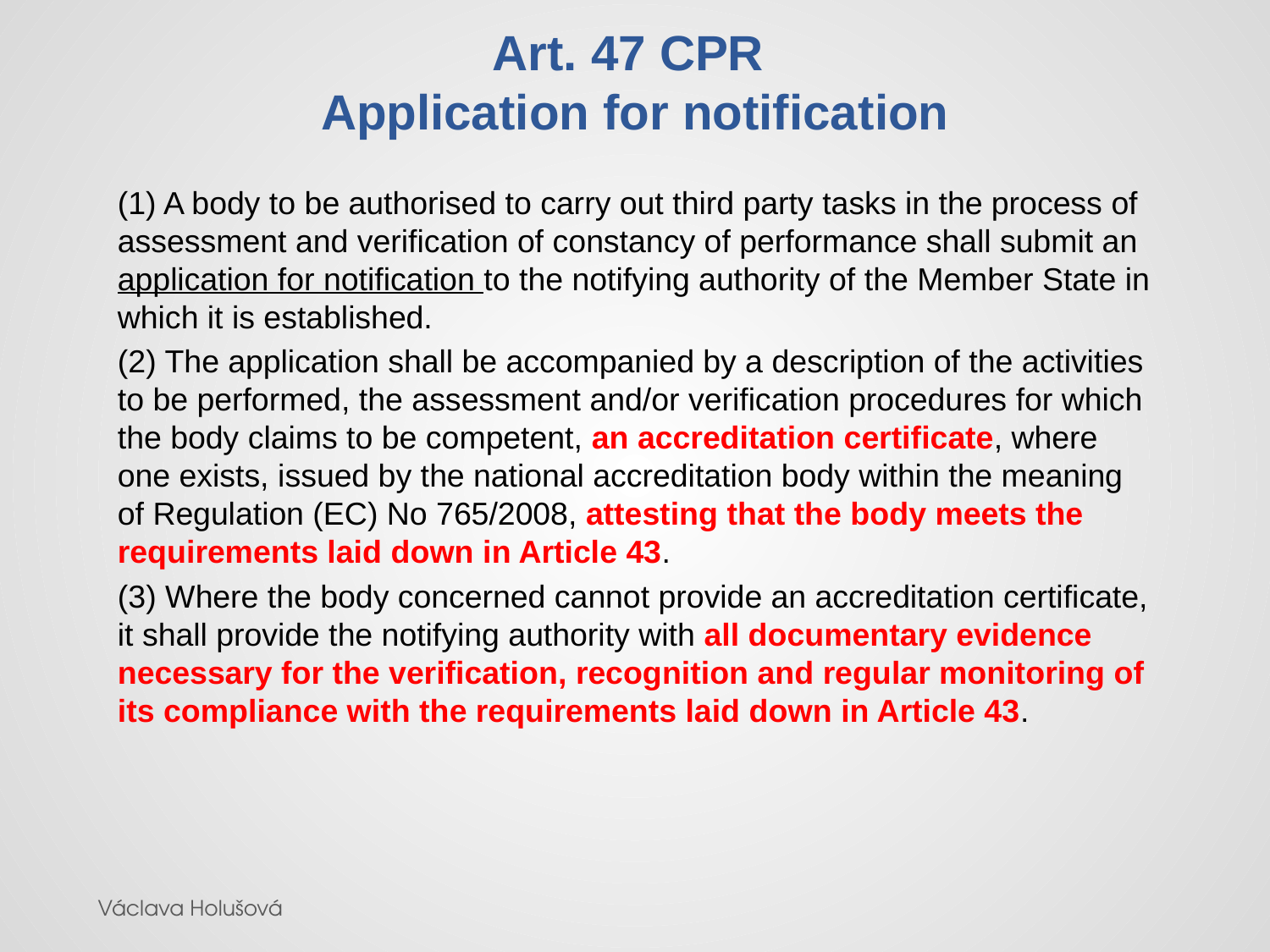

# Art. 47 CPR Application for notification
(1) A body to be authorised to carry out third party tasks in the process of assessment and verification of constancy of performance shall submit an application for notification to the notifying authority of the Member State in which it is established.
(2) The application shall be accompanied by a description of the activities to be performed, the assessment and/or verification procedures for which the body claims to be competent, an accreditation certificate, where one exists, issued by the national accreditation body within the meaning of Regulation (EC) No 765/2008, attesting that the body meets the requirements laid down in Article 43.
(3) Where the body concerned cannot provide an accreditation certificate, it shall provide the notifying authority with all documentary evidence necessary for the verification, recognition and regular monitoring of its compliance with the requirements laid down in Article 43.
Václava Holušová